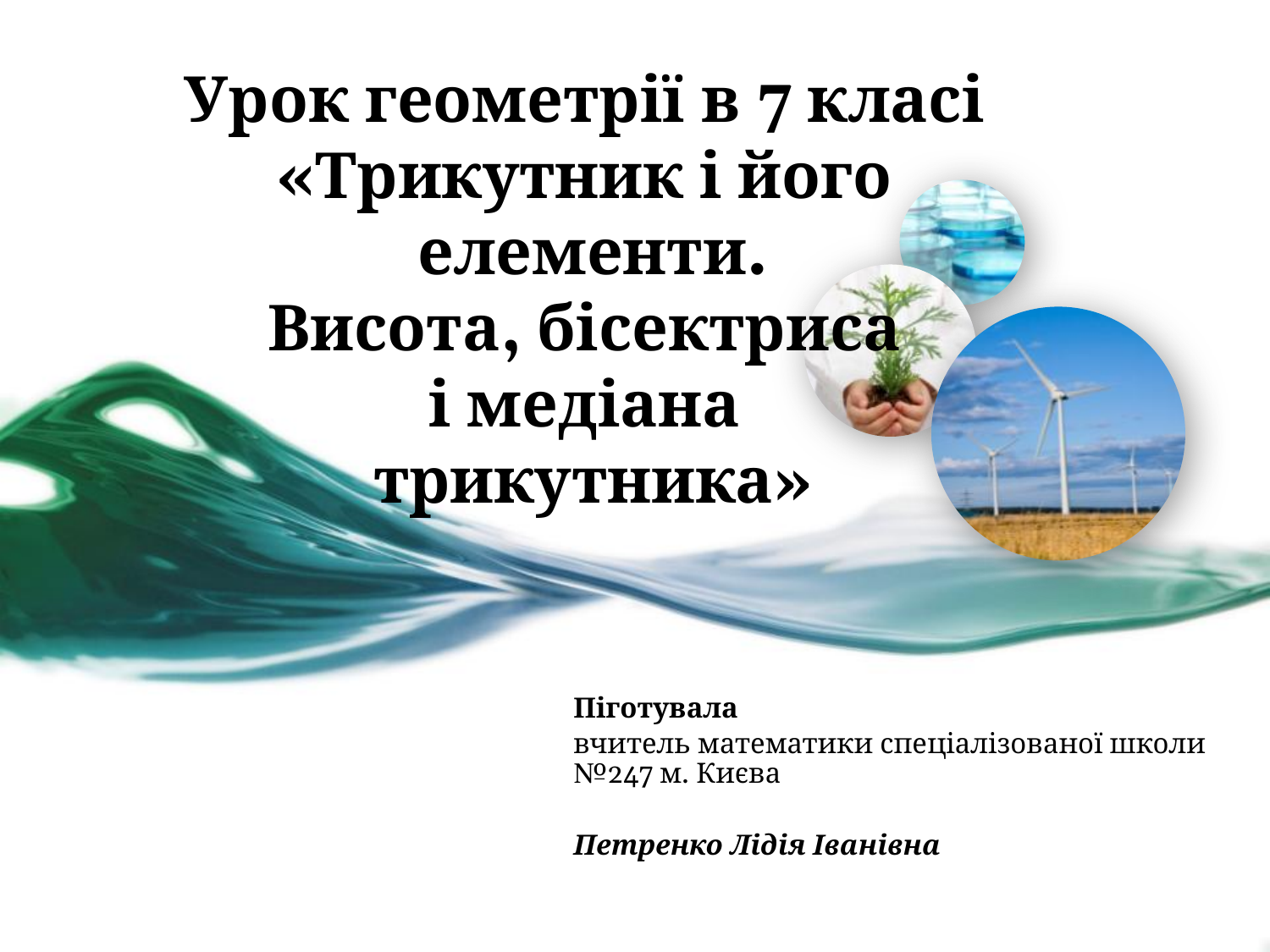

# Урок геометрії в 7 класі «Трикутник і його елементи. Висота, бісектриса і медіана трикутника»
Піготувала
вчитель математики спеціалізованої школи №247 м. Києва

Петренко Лідія Іванівна